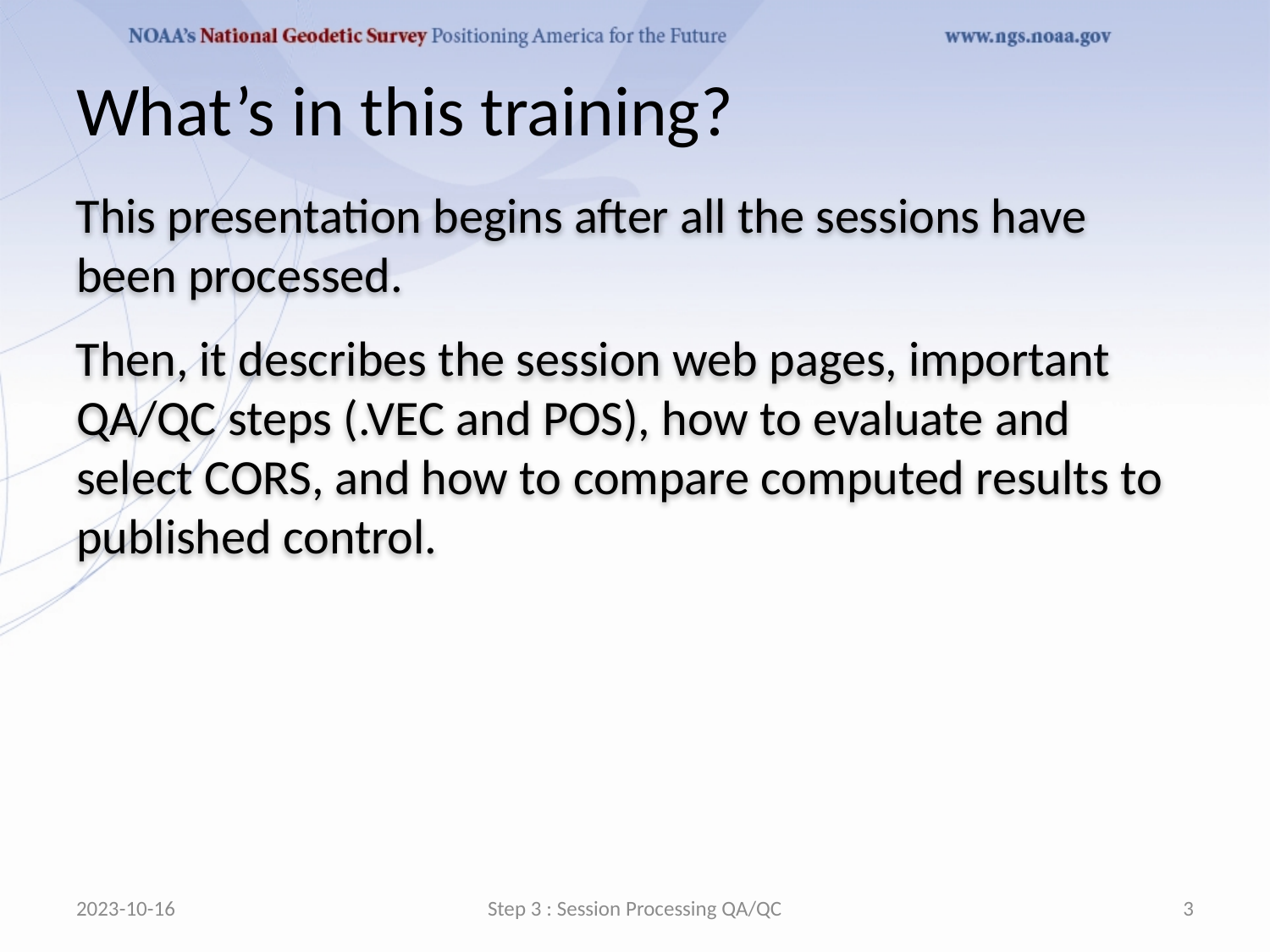

# What’s in this training?
This presentation begins after all the sessions have been processed.
Then, it describes the session web pages, important QA/QC steps (.VEC and POS), how to evaluate and select CORS, and how to compare computed results to published control.
2023-10-16
Step 3 : Session Processing QA/QC
3